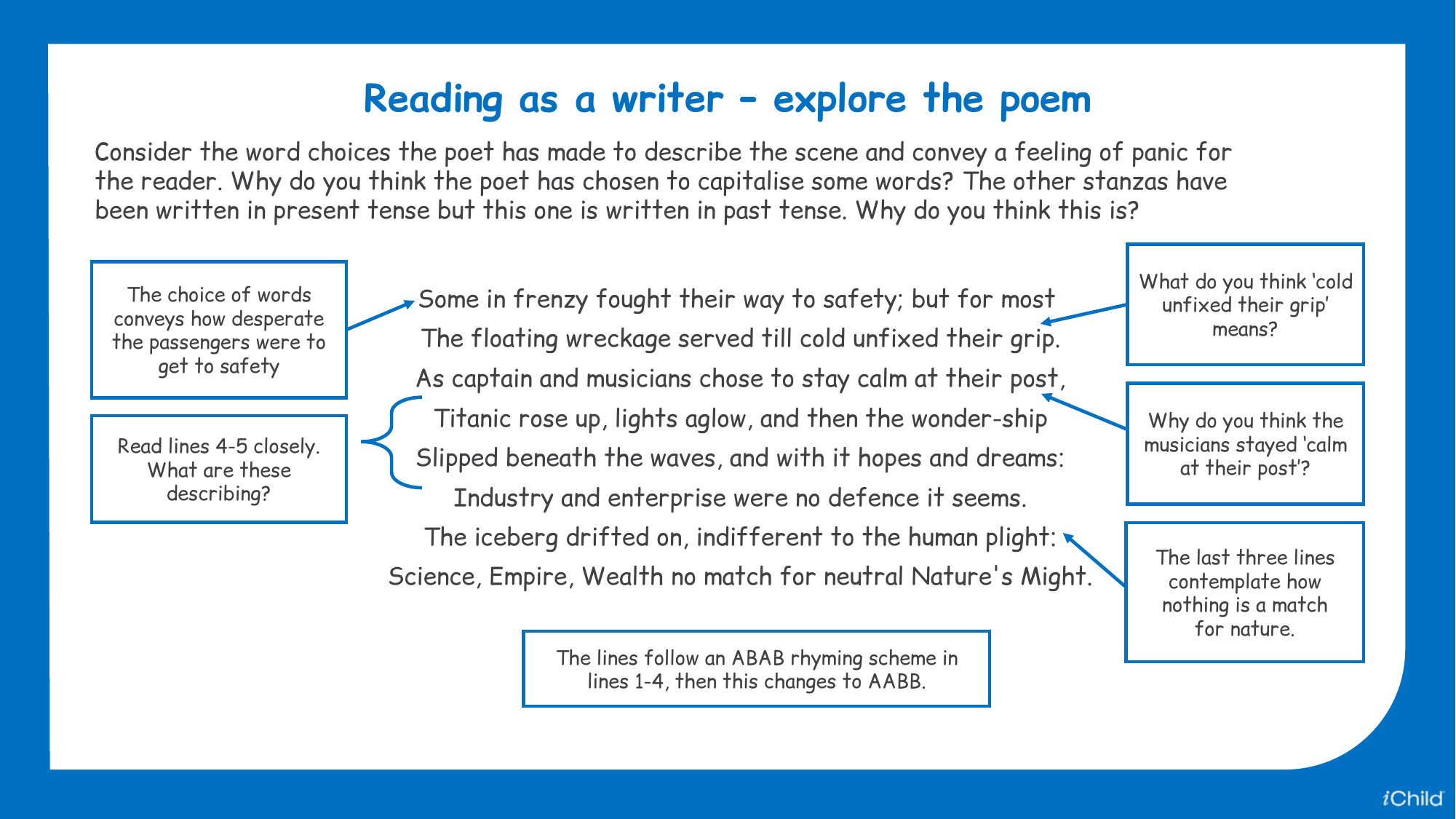

Reading as a writer – explore the poem
Consider the word choices the poet has made to describe the scene and convey a feeling of panic for the reader. Why do you think the poet has chosen to capitalise some words? The other stanzas have been written in present tense but this one is written in past tense. Why do you think this is?
What do you think ‘cold unfixed their grip’ means?
The choice of words conveys how desperate the passengers were to get to safety
Some in frenzy fought their way to safety; but for most
The floating wreckage served till cold unfixed their grip.
As captain and musicians chose to stay calm at their post,
Titanic rose up, lights aglow, and then the wonder-ship
Slipped beneath the waves, and with it hopes and dreams:
Industry and enterprise were no defence it seems.
The iceberg drifted on, indifferent to the human plight:
Science, Empire, Wealth no match for neutral Nature's Might.
Why do you think the musicians stayed ‘calm at their post’?

Read lines 4-5 closely. What are these describing?
The last three lines contemplate how nothing is a match
for nature.
The lines follow an ABAB rhyming scheme in lines 1-4, then this changes to AABB.